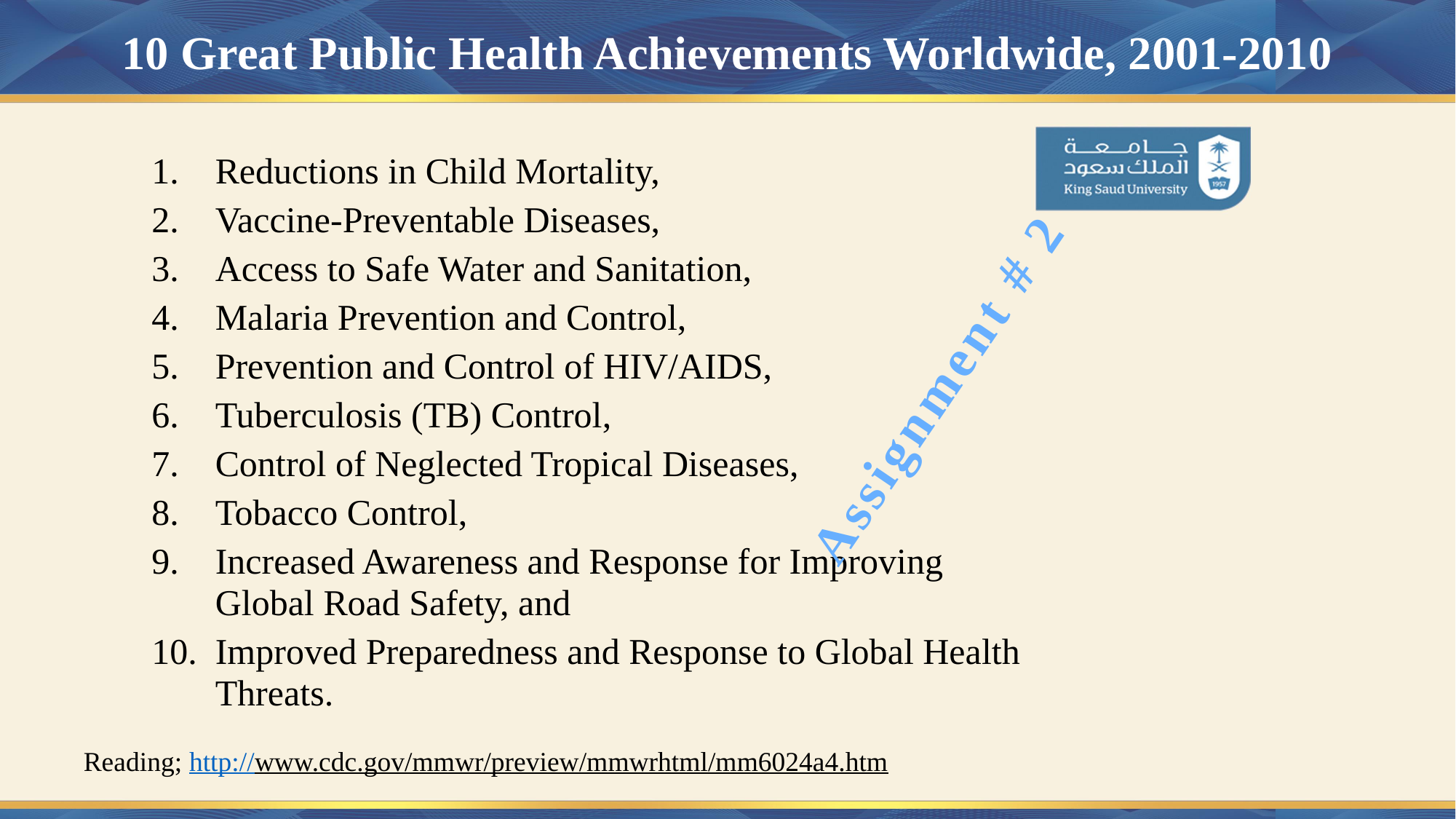

# 10 Great Public Health Achievements Worldwide, 2001-2010
Reductions in Child Mortality,
Vaccine-Preventable Diseases,
Access to Safe Water and Sanitation,
Malaria Prevention and Control,
Prevention and Control of HIV/AIDS,
Tuberculosis (TB) Control,
Control of Neglected Tropical Diseases,
Tobacco Control,
Increased Awareness and Response for Improving Global Road Safety, and
Improved Preparedness and Response to Global Health Threats.
Assignment # 2
Reading; http://www.cdc.gov/mmwr/preview/mmwrhtml/mm6024a4.htm